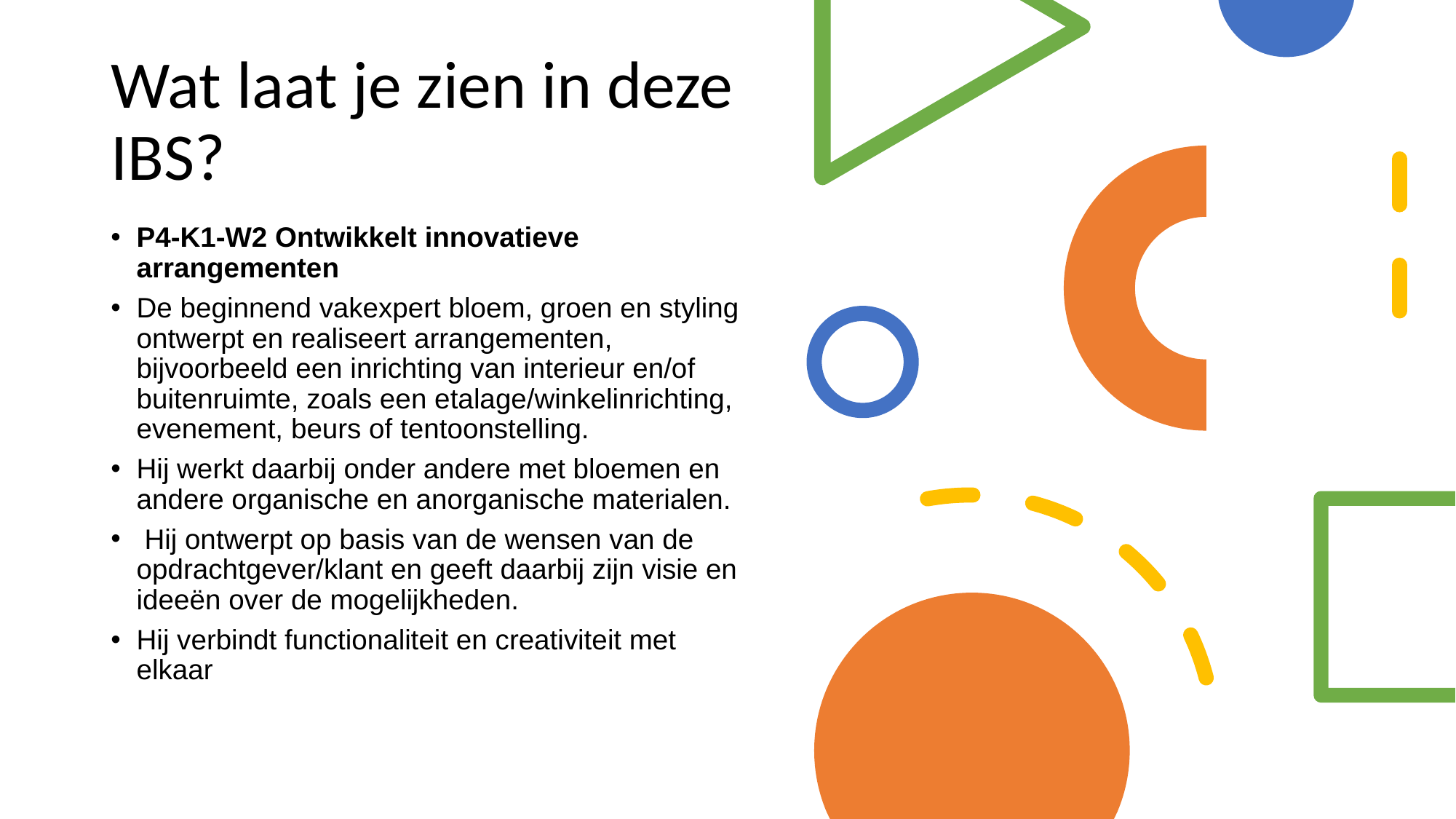

# Wat laat je zien in deze IBS?

P4-K1-W2 Ontwikkelt innovatieve arrangementen
De beginnend vakexpert bloem, groen en styling ontwerpt en realiseert arrangementen, bijvoorbeeld een inrichting van interieur en/of buitenruimte, zoals een etalage/winkelinrichting, evenement, beurs of tentoonstelling.
Hij werkt daarbij onder andere met bloemen en andere organische en anorganische materialen.
 Hij ontwerpt op basis van de wensen van de opdrachtgever/klant en geeft daarbij zijn visie en ideeën over de mogelijkheden.
Hij verbindt functionaliteit en creativiteit met elkaar